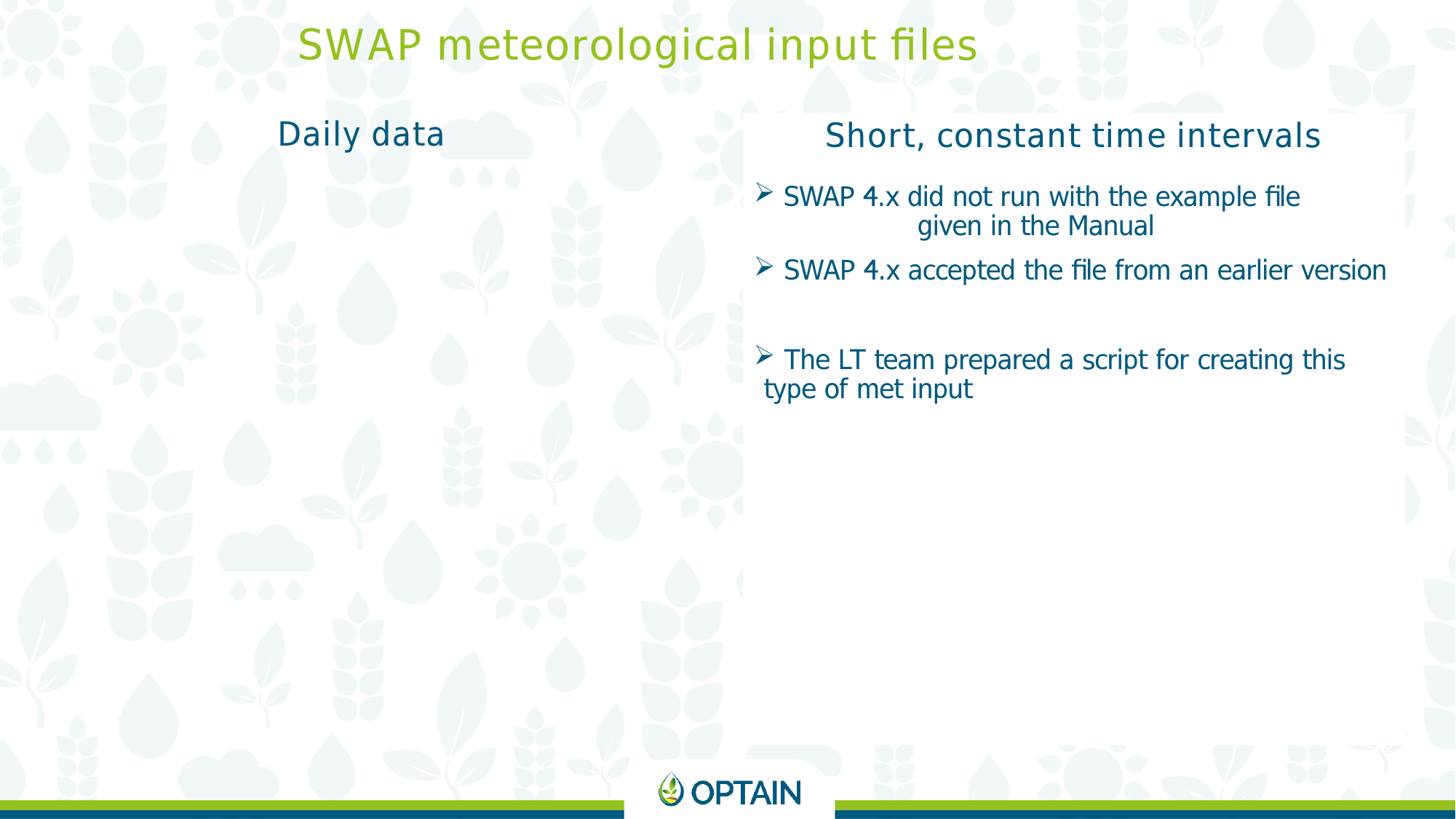

SWAP meteorological input files
Daily data
Short, constant time intervals

 SWAP 4.x did not run with the example file
                  given in the Manual
 SWAP 4.x accepted the file from an earlier version

 The LT team prepared a script for creating this type of met input